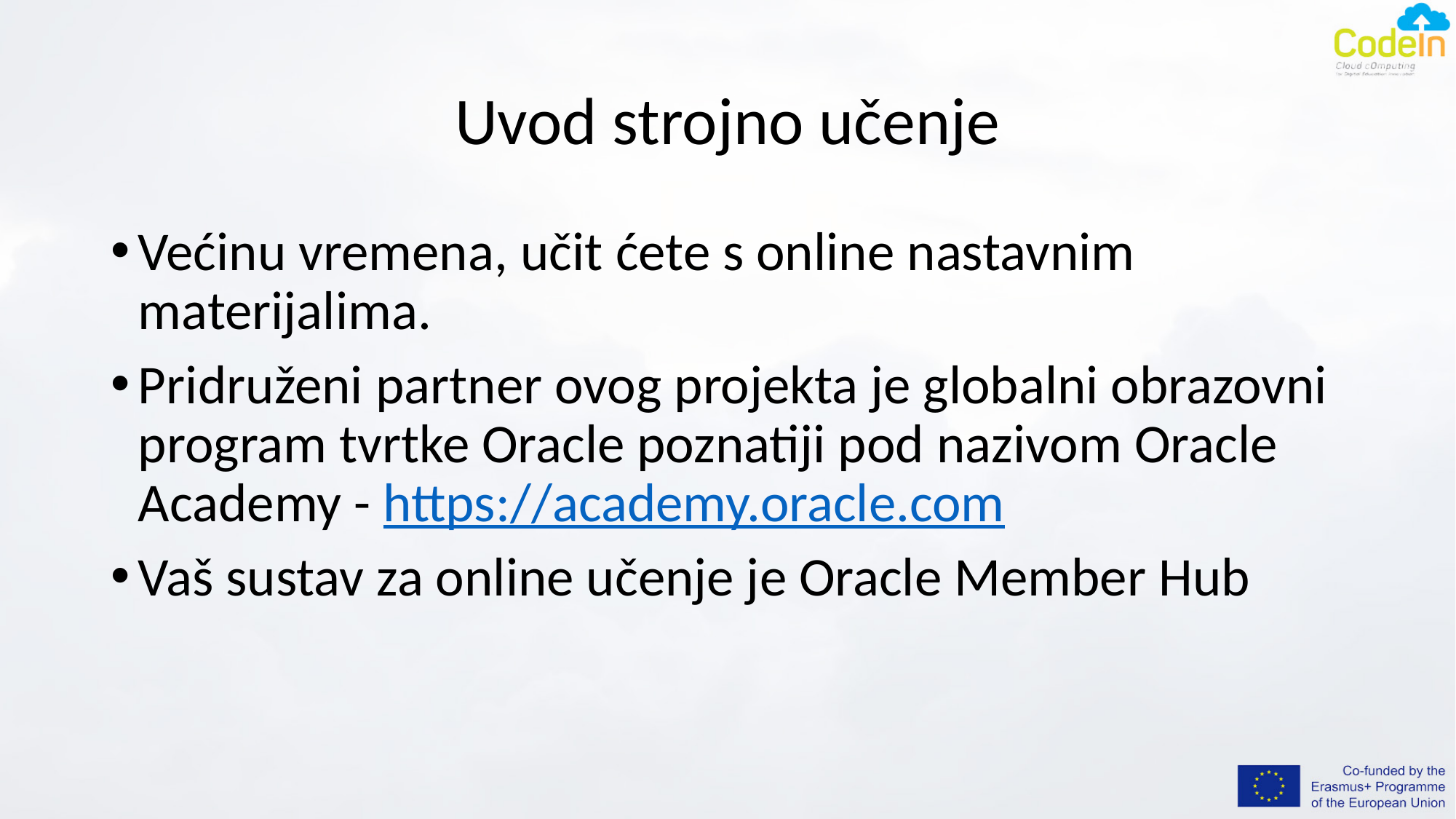

# Uvod strojno učenje
Većinu vremena, učit ćete s online nastavnim materijalima.
Pridruženi partner ovog projekta je globalni obrazovni program tvrtke Oracle poznatiji pod nazivom Oracle Academy - https://academy.oracle.com
Vaš sustav za online učenje je Oracle Member Hub